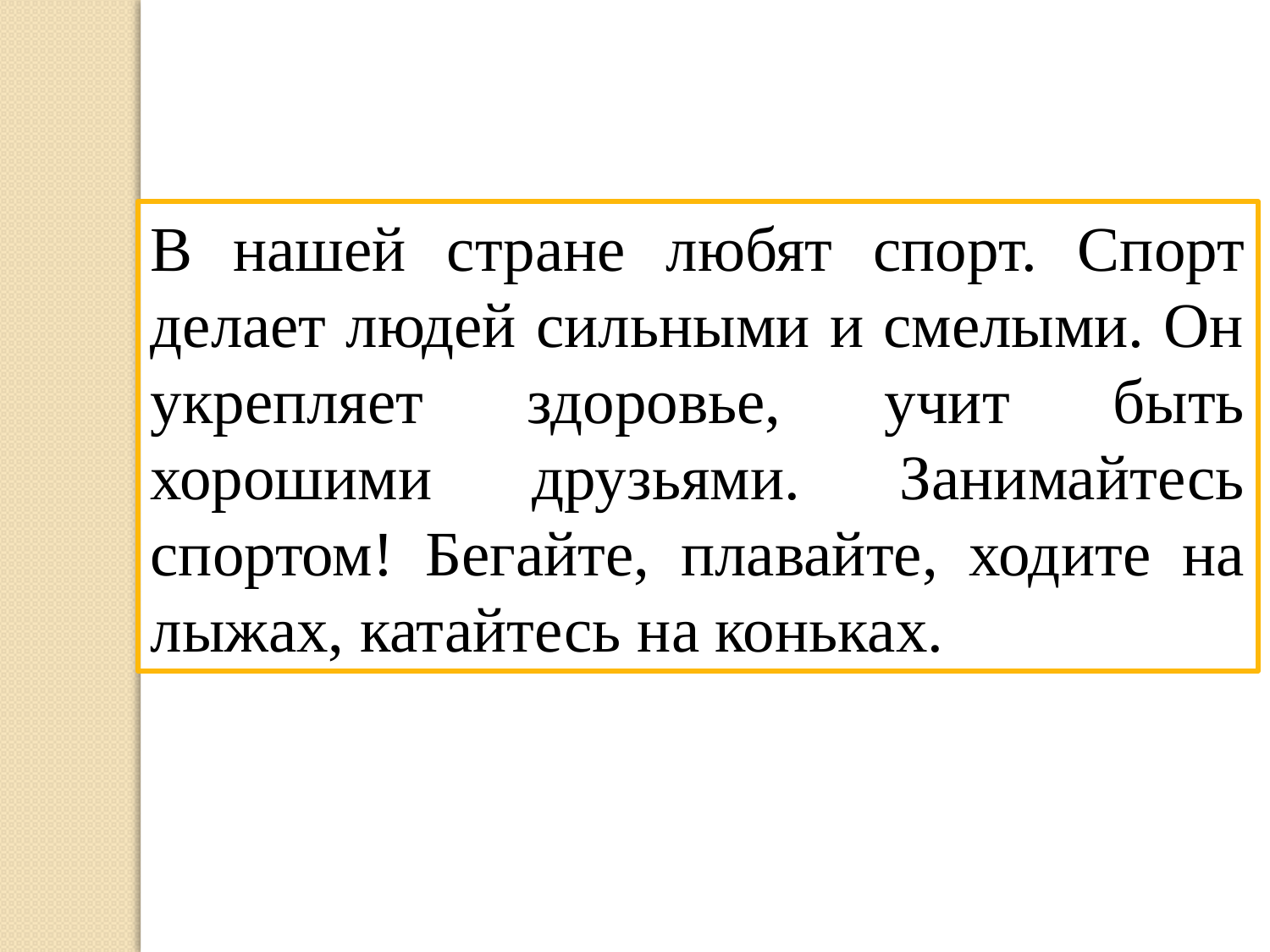

В нашей стране любят спорт. Спорт делает людей сильными и смелыми. Он укрепляет здоровье, учит быть хорошими друзьями. Занимайтесь спортом! Бегайте, плавайте, ходите на лыжах, катайтесь на коньках.